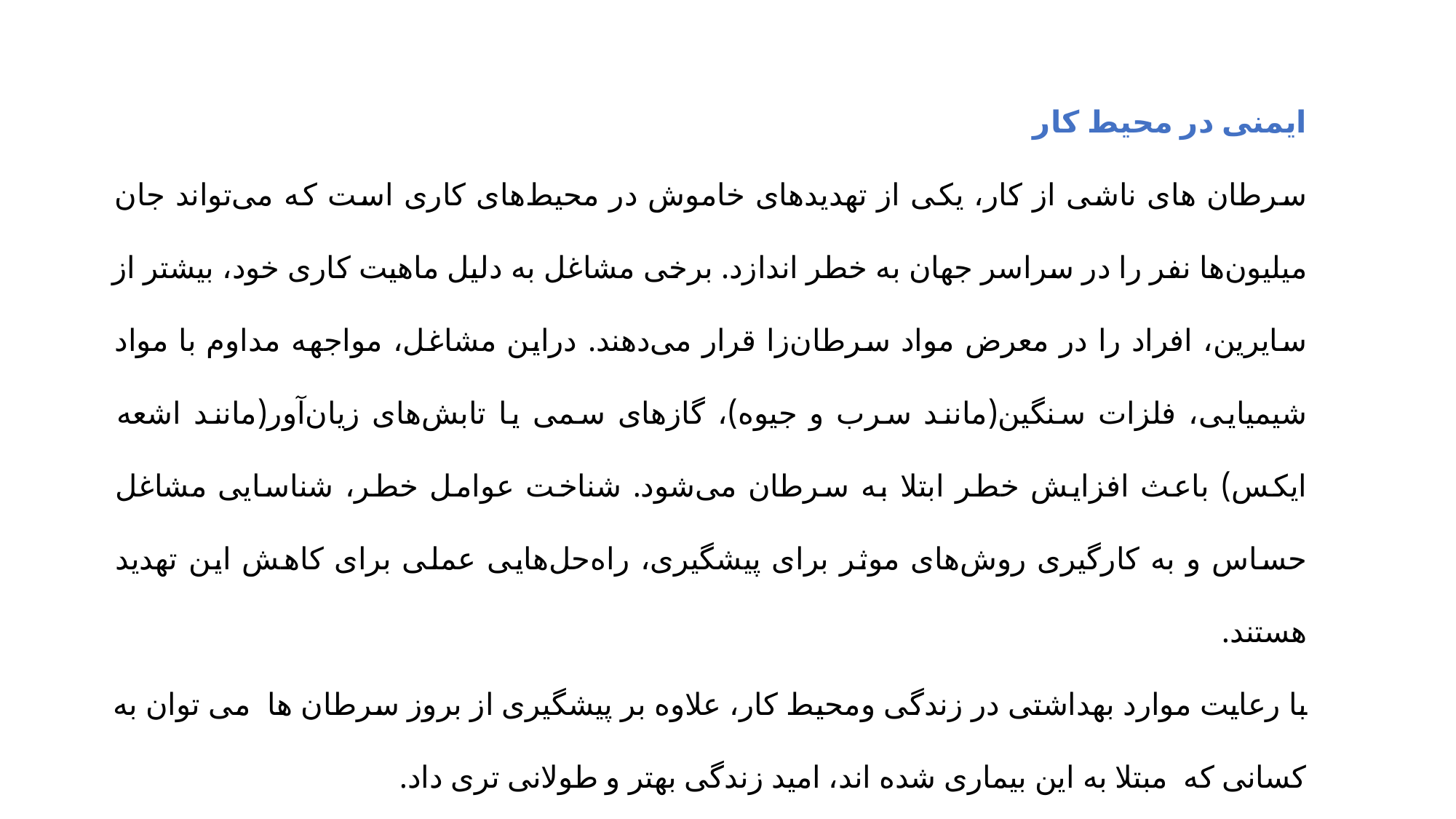

ایمنی در محیط کار
سرطان های ناشی از کار، یکی از تهدیدهای خاموش در محیط‌های کاری است که می‌تواند جان میلیون‌ها نفر را در سراسر جهان به خطر اندازد. برخی مشاغل به دلیل ماهیت کاری خود، بیشتر از سایرین، افراد را در معرض مواد سرطان‌زا قرار می‌دهند. دراین مشاغل، مواجهه مداوم با مواد شیمیایی، فلزات سنگین(مانند سرب و جیوه)، گازهای سمی یا تابش‌های زیان‌آور(مانند اشعه ایکس) باعث افزایش خطر ابتلا به سرطان می‌شود. شناخت عوامل خطر، شناسایی مشاغل حساس و به‌ کارگیری روش‌های موثر برای پیشگیری، راه‌حل‌هایی عملی برای کاهش این تهدید هستند.
با رعایت موارد بهداشتی در زندگی ومحیط کار، علاوه بر پیشگیری از بروز سرطان ها  می توان به کسانی که  مبتلا به این بیماری شده اند، امید زندگی بهتر و طولانی تری داد.